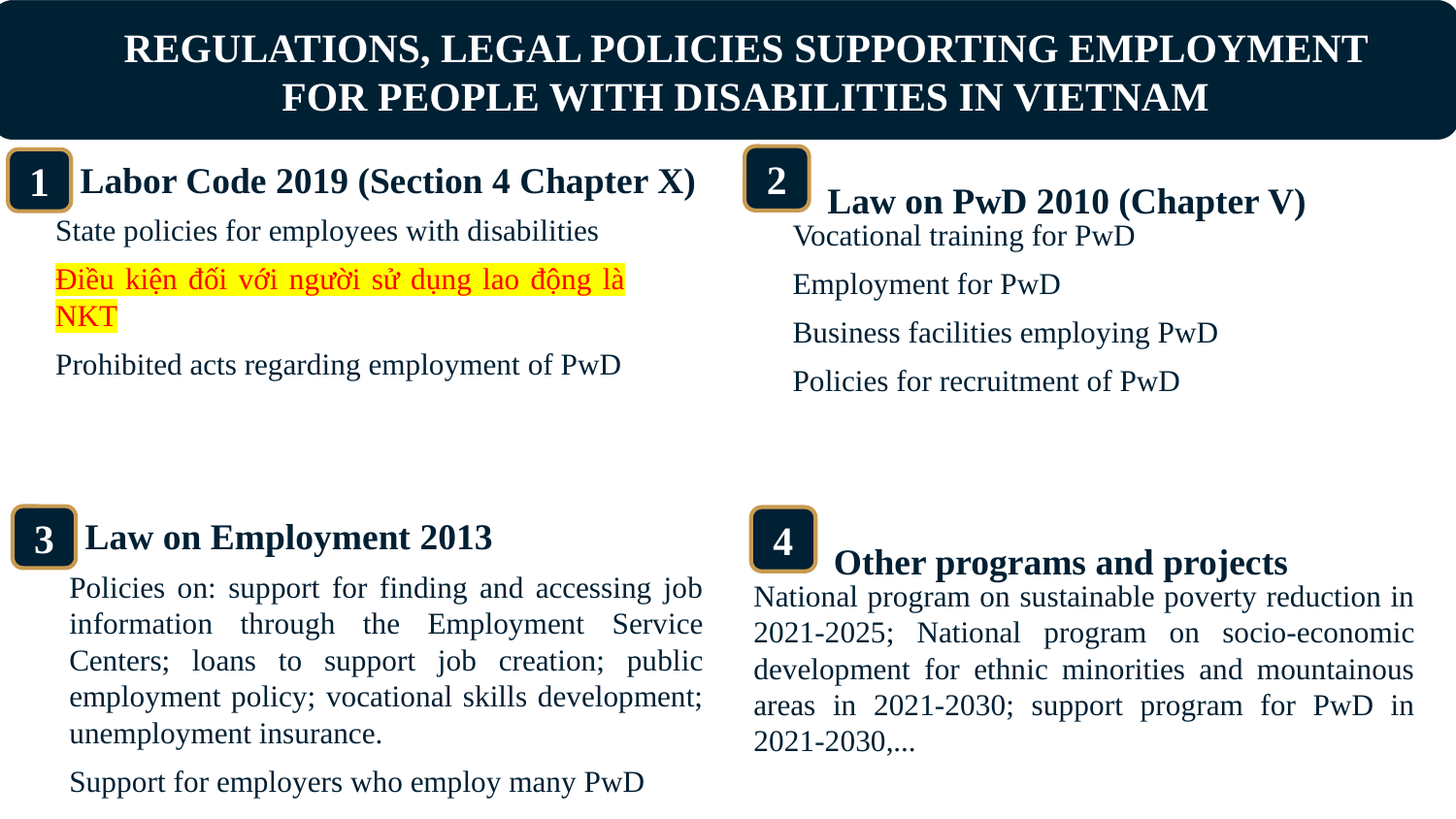

REGULATIONS, LEGAL POLICIES SUPPORTING EMPLOYMENT FOR PEOPLE WITH DISABILITIES IN VIETNAM
Law on PwD 2010 (Chapter V)
2
1
Labor Code 2019 (Section 4 Chapter X)
State policies for employees with disabilities
Điều kiện đối với người sử dụng lao động là NKT
Prohibited acts regarding employment of PwD
Vocational training for PwD
Employment for PwD
Business facilities employing PwD
Policies for recruitment of PwD
Other programs and projects
3
Law on Employment 2013
4
Policies on: support for finding and accessing job information through the Employment Service Centers; loans to support job creation; public employment policy; vocational skills development; unemployment insurance.
Support for employers who employ many PwD
National program on sustainable poverty reduction in 2021-2025; National program on socio-economic development for ethnic minorities and mountainous areas in 2021-2030; support program for PwD in 2021-2030,...